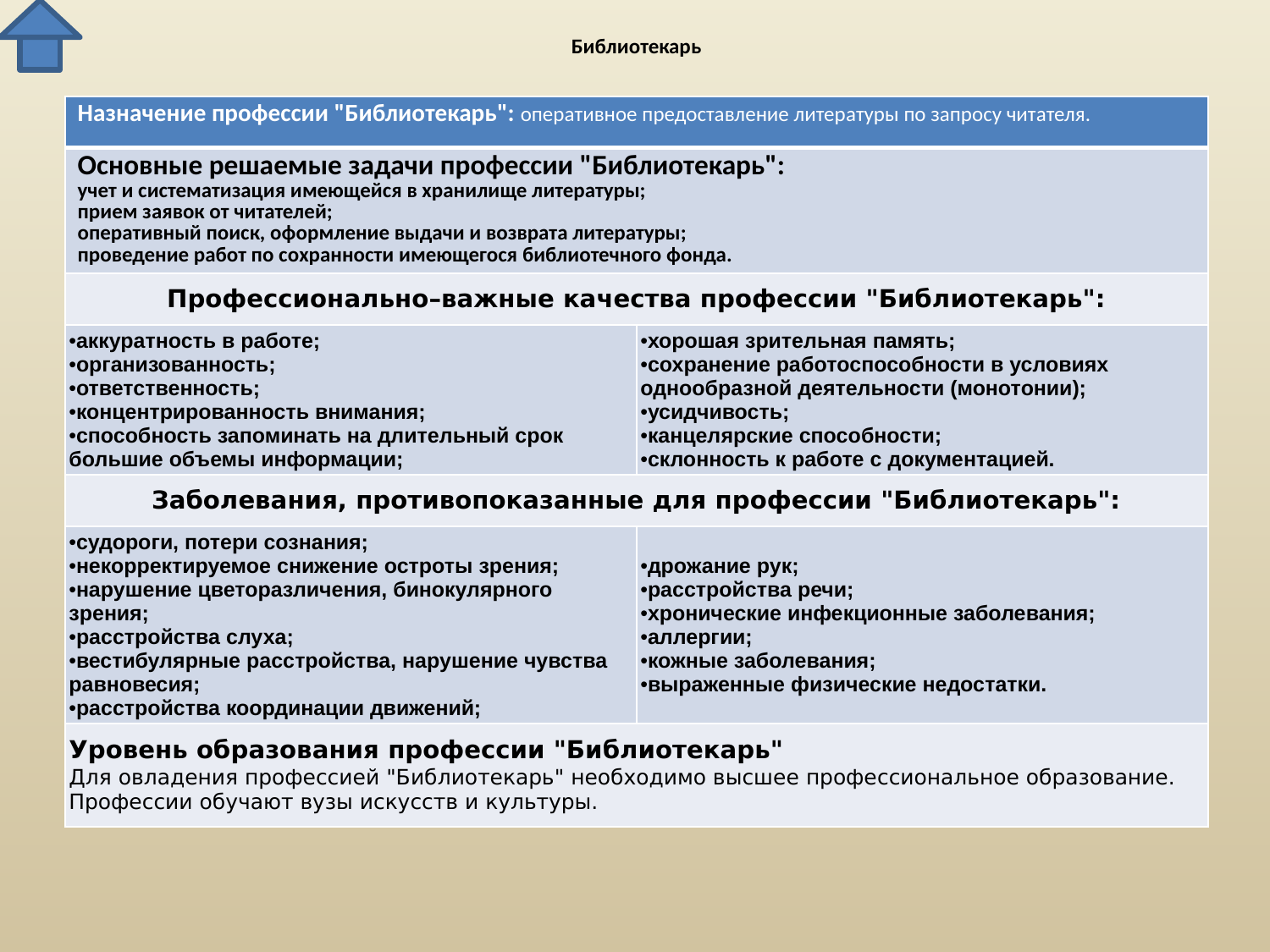

# Библиотекарь
| Назначение профессии "Библиотекарь": оперативное предоставление литературы по запросу читателя. |  |
| --- | --- |
| Основные решаемые задачи профессии "Библиотекарь": учет и систематизация имеющейся в хранилище литературы; прием заявок от читателей; оперативный поиск, оформление выдачи и возврата литературы; проведение работ по сохранности имеющегося библиотечного фонда. |  |
| Профессионально–важные качества профессии "Библиотекарь": |  |
| аккуратность в работе; организованность; ответственность; концентрированность внимания; способность запоминать на длительный срок большие объемы информации; | хорошая зрительная память; сохранение работоспособности в условиях однообразной деятельности (монотонии); усидчивость; канцелярские способности; склонность к работе с документацией. |
| Заболевания, противопоказанные для профессии "Библиотекарь": |  |
| судороги, потери сознания; некорректируемое снижение остроты зрения; нарушение цветоразличения, бинокулярного зрения; расстройства слуха; вестибулярные расстройства, нарушение чувства равновесия; расстройства координации движений; | дрожание рук; расстройства речи; хронические инфекционные заболевания; аллергии; кожные заболевания; выраженные физические недостатки. |
| Уровень образования профессии "Библиотекарь" Для овладения профессией "Библиотекарь" необходимо высшее профессиональное образование. Профессии обучают вузы искусств и культуры. |  |